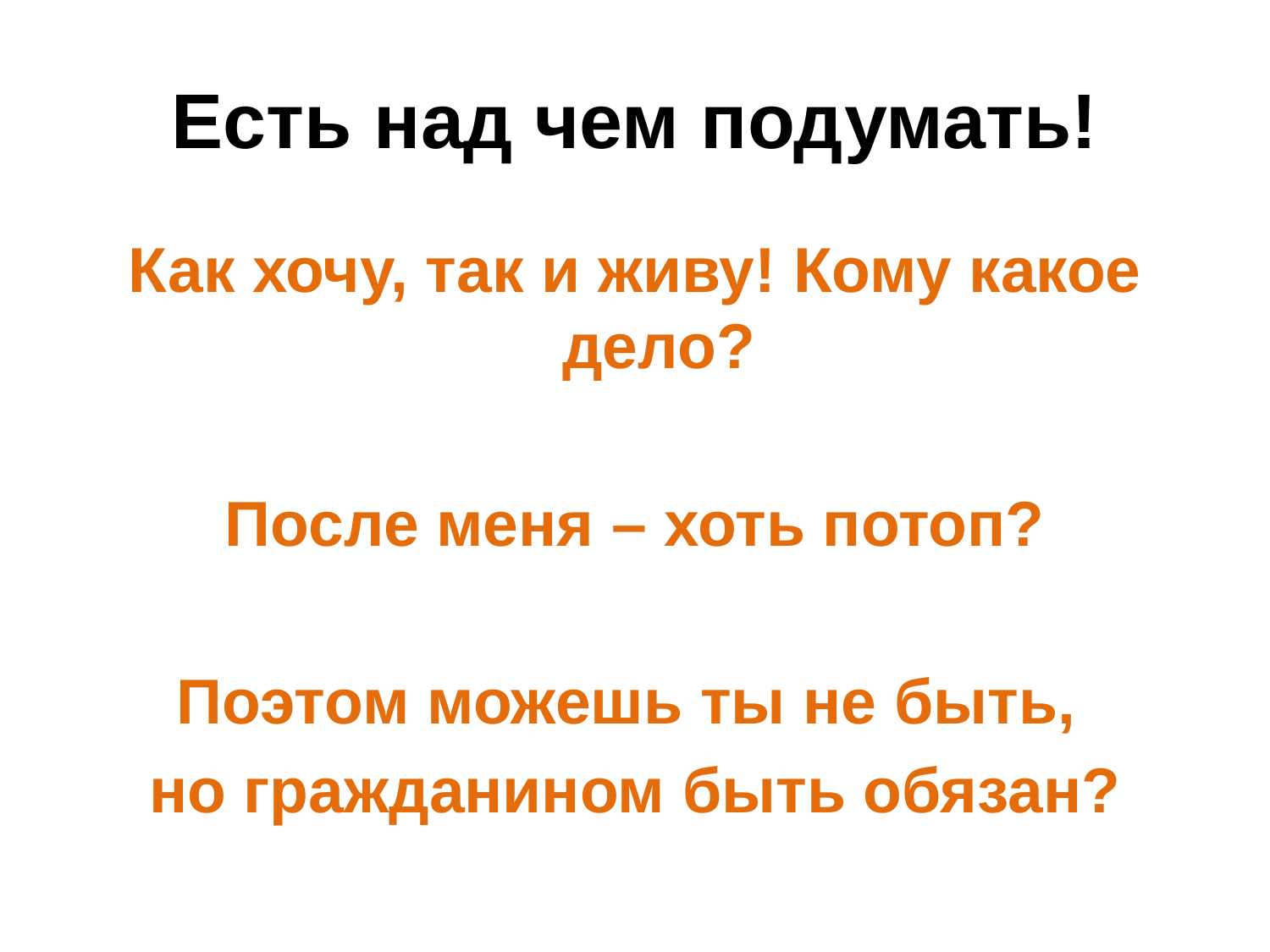

# Есть над чем подумать!
Как хочу, так и живу! Кому какое дело?

После меня – хоть потоп?

Поэтом можешь ты не быть,
но гражданином быть обязан?